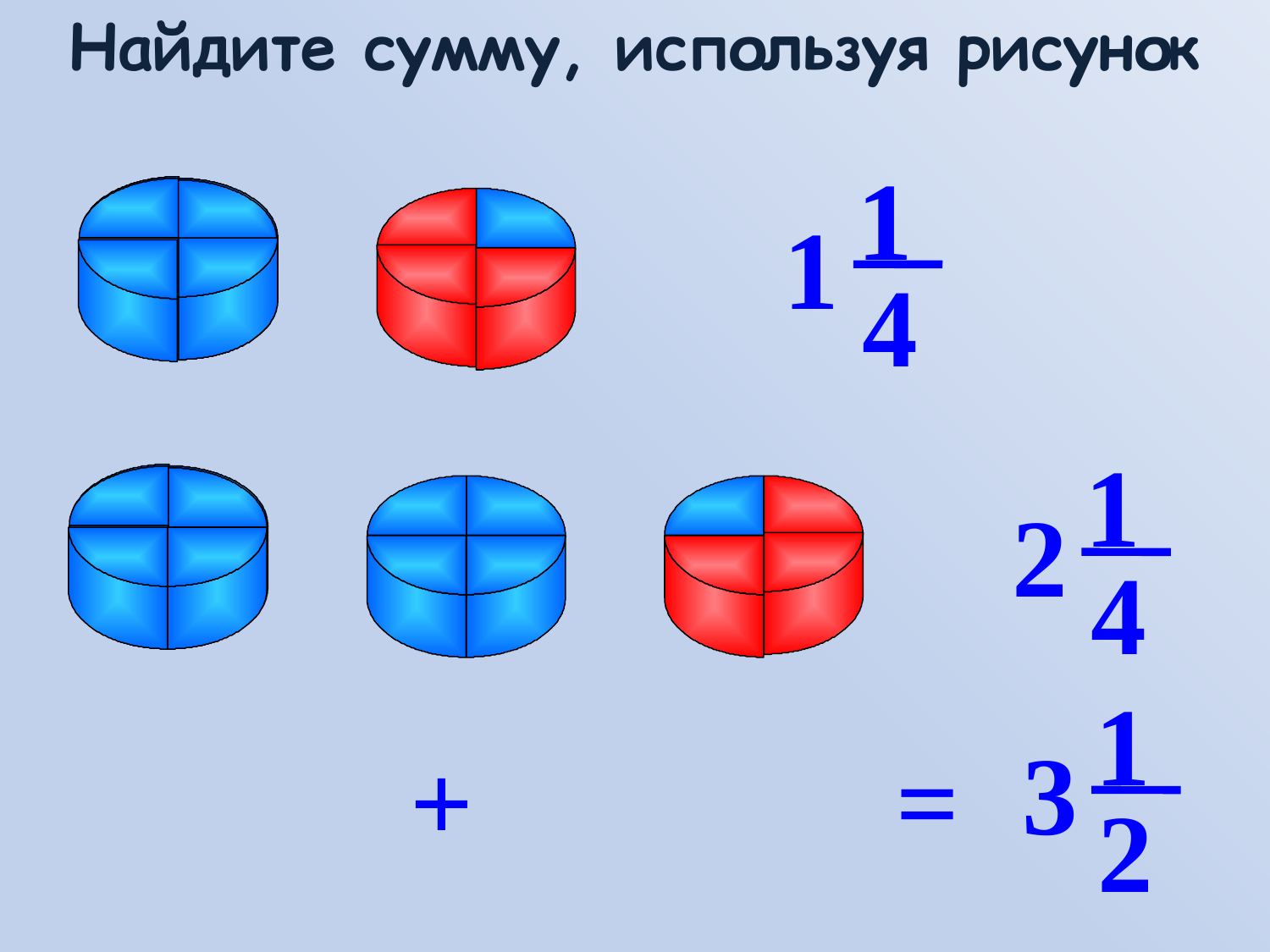

Найдите сумму, используя рисунок
1
4

1

1
4

2

1
2

3
+
=